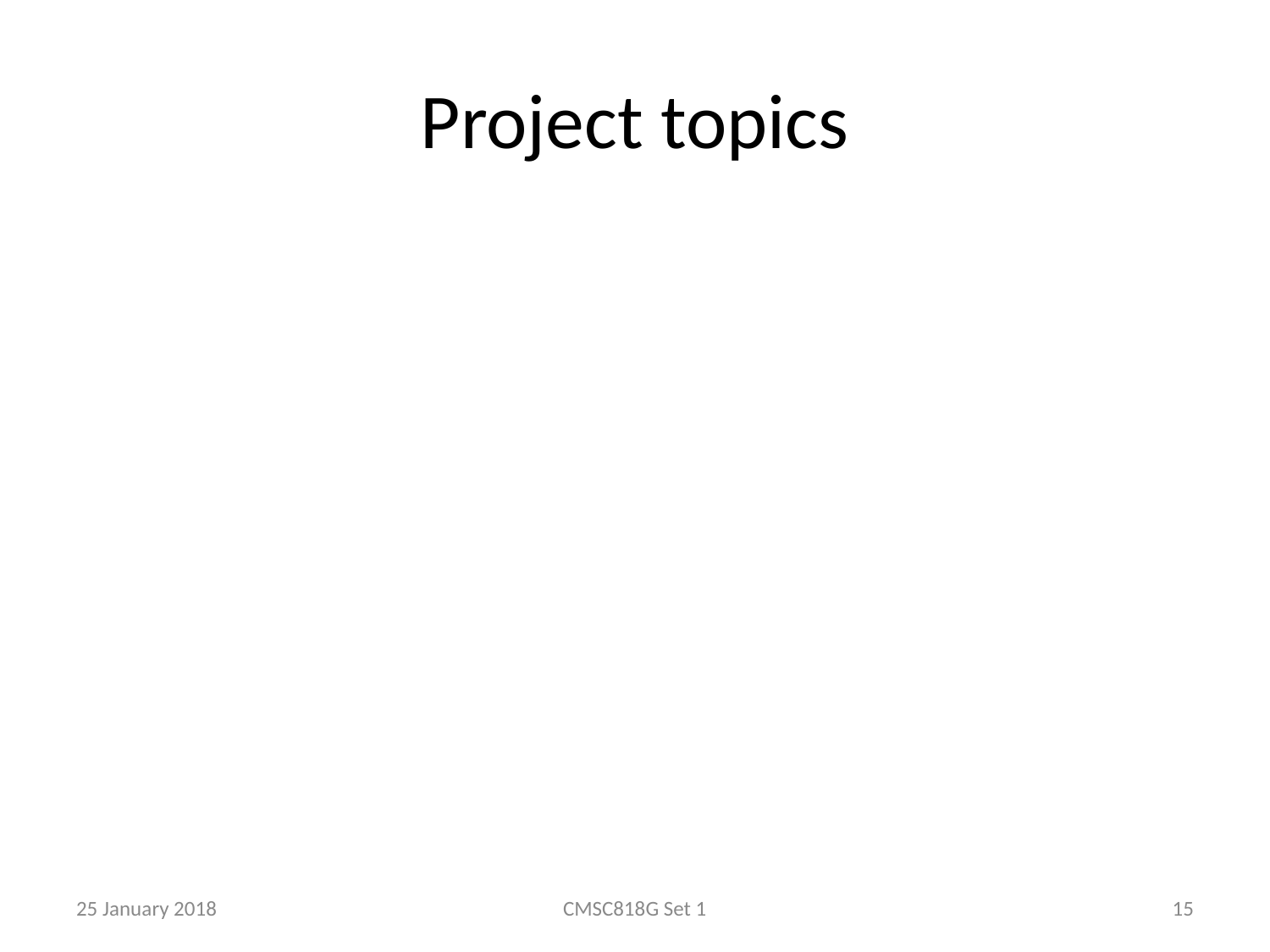

# Project topics
25 January 2018
CMSC818G Set 1
15